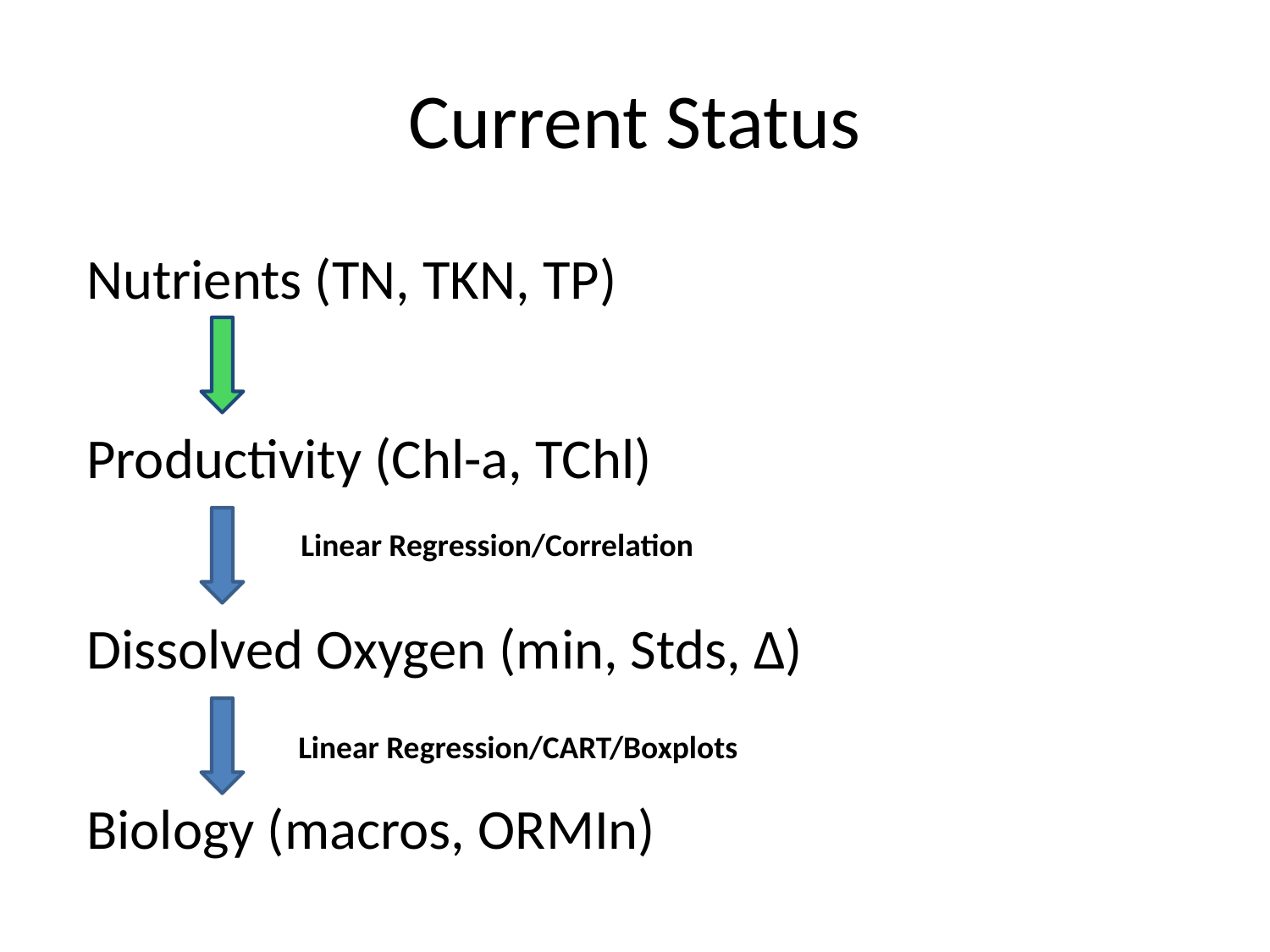

# Current Status
Nutrients (TN, TKN, TP)

Productivity (Chl-a, TChl)

Linear Regression/Correlation
Dissolved Oxygen (min, Stds, Δ)

Linear Regression/CART/Boxplots
Biology (macros, ORMIn)